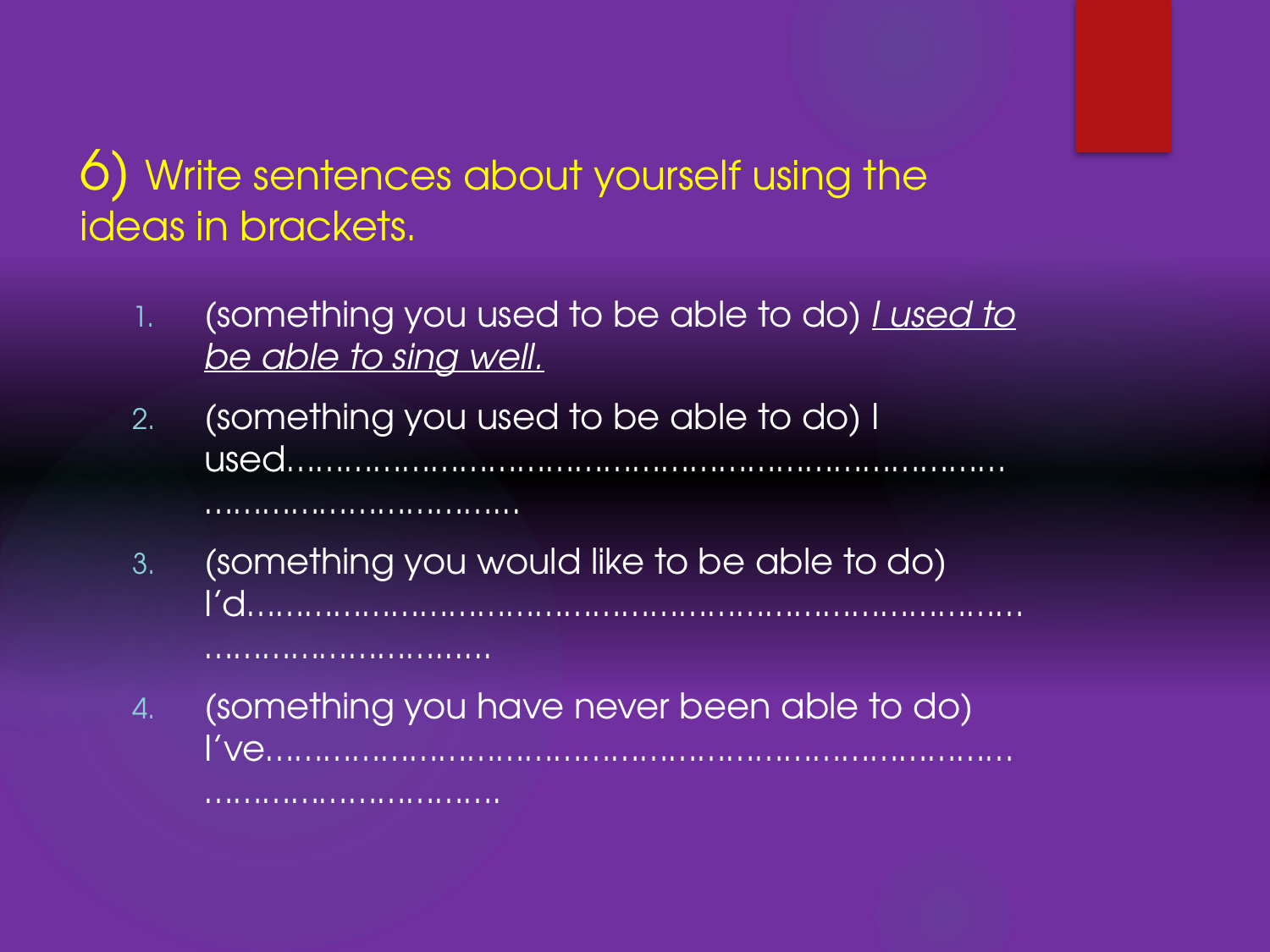

# 6) Write sentences about yourself using the ideas in brackets.
(something you used to be able to do) I used to be able to sing well.
(something you used to be able to do) I used……………………………………………………………………………………………...
(something you would like to be able to do) I’d……………………………………………………………………………………………......
(something you have never been able to do) I’ve……………………………………………………………………………………………….